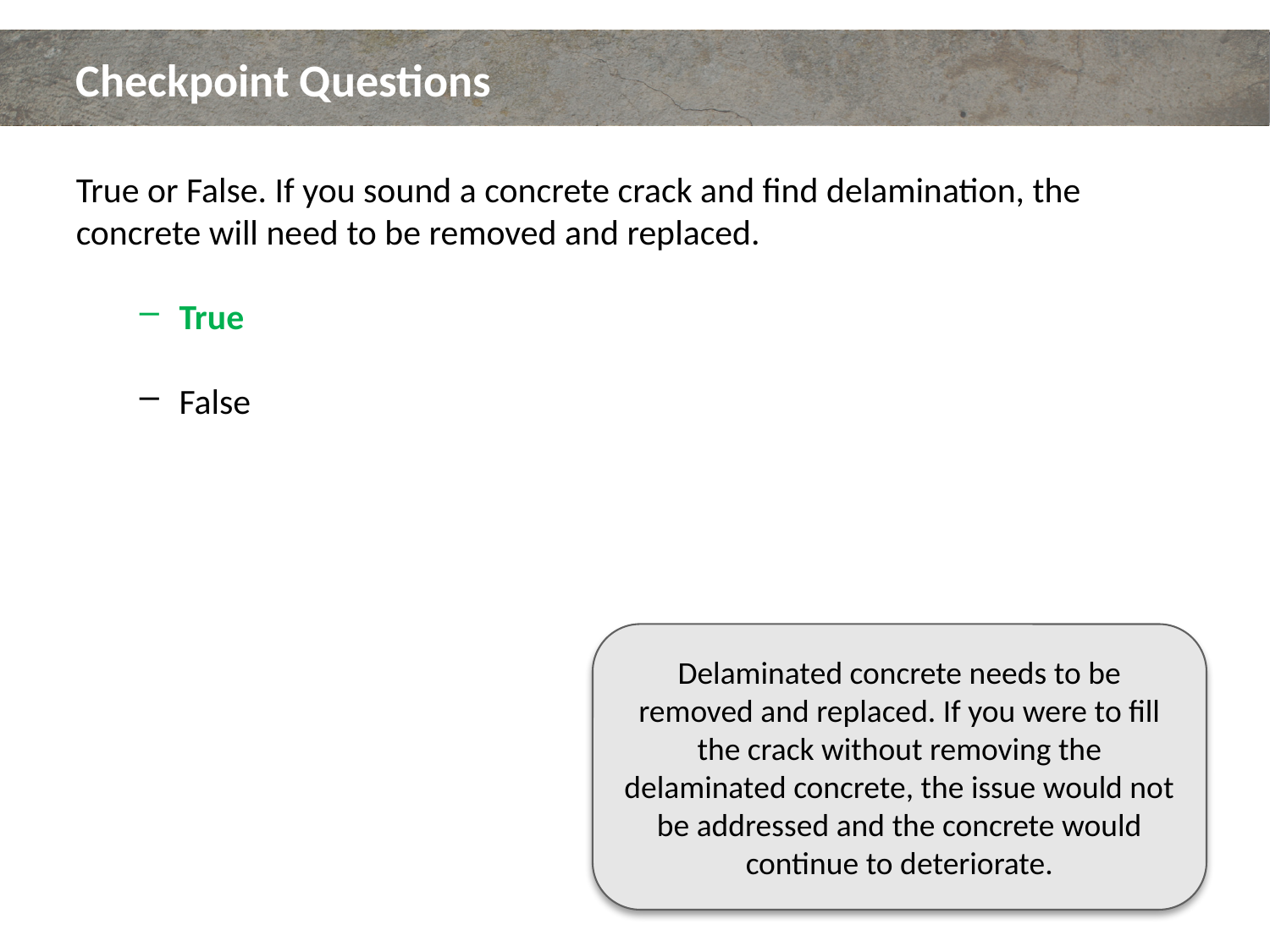

# Checkpoint Questions
True or False. If you sound a concrete crack and find delamination, the concrete will need to be removed and replaced.
True
False
Delaminated concrete needs to be removed and replaced. If you were to fill the crack without removing the delaminated concrete, the issue would not be addressed and the concrete would continue to deteriorate.